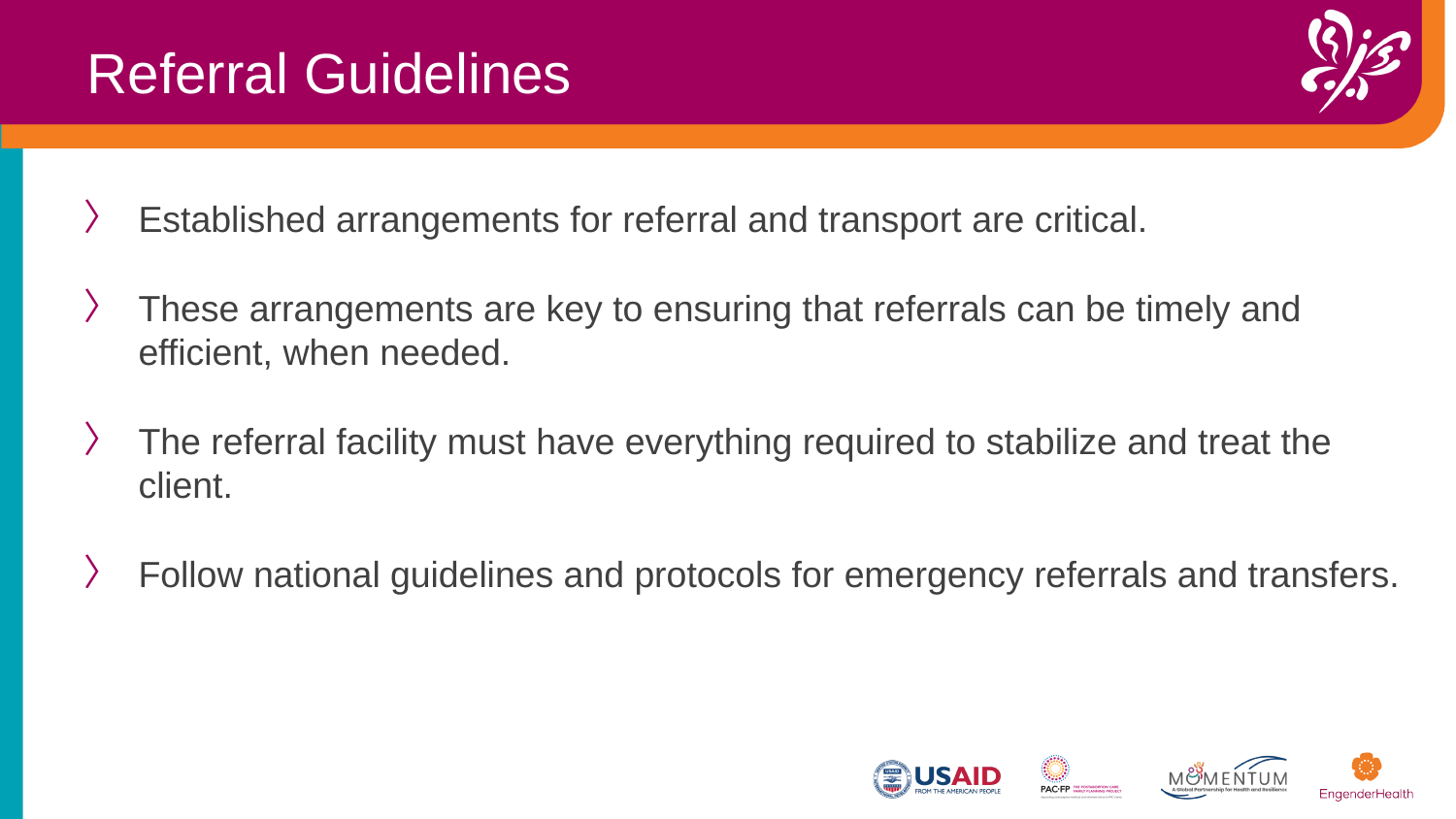

Referral Guidelines
Established arrangements for referral and transport are critical.
These arrangements are key to ensuring that referrals can be timely and efficient, when needed.
The referral facility must have everything required to stabilize and treat the client.
Follow national guidelines and protocols for emergency referrals and transfers.